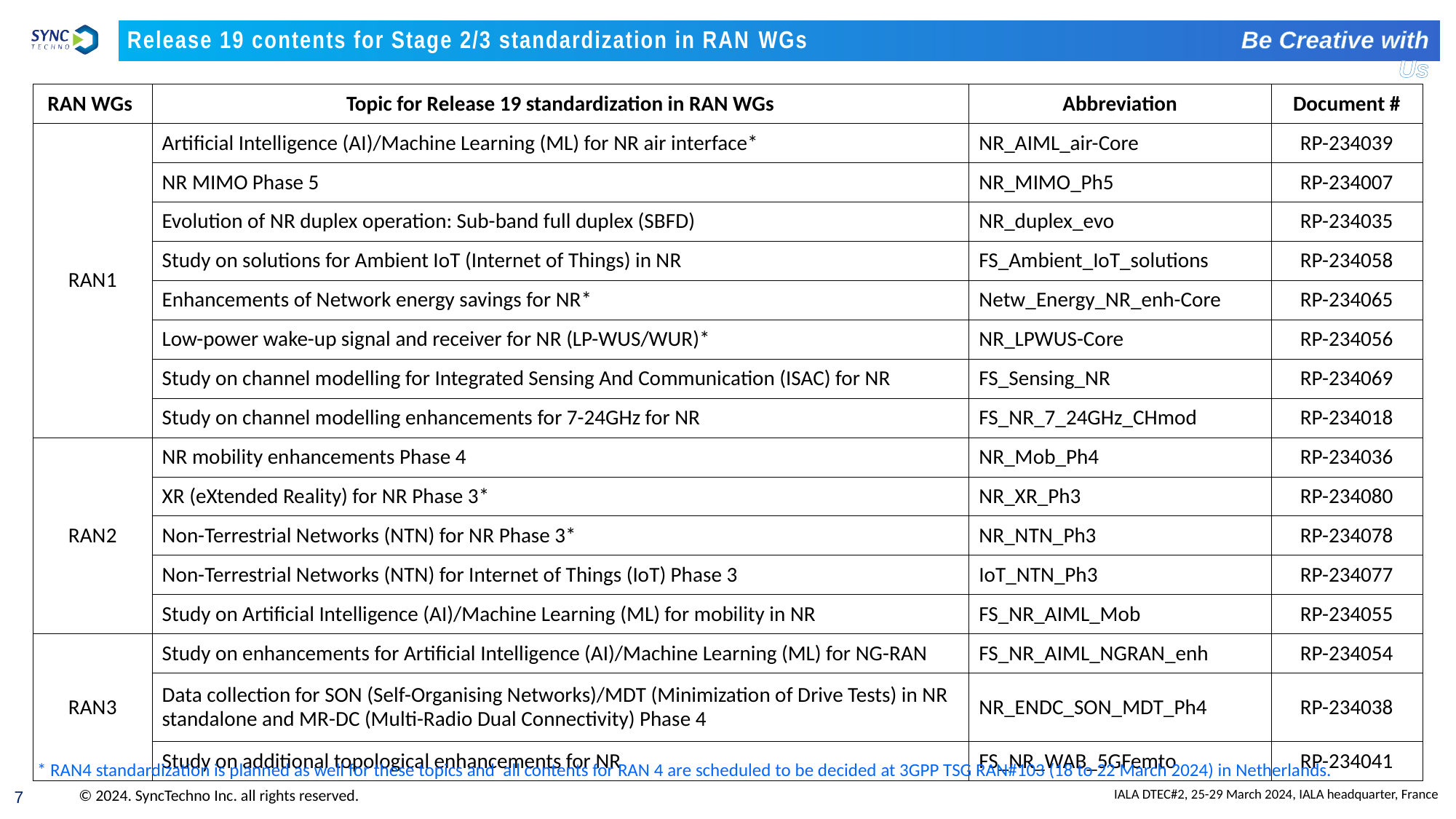

Release 19 contents for Stage 2/3 standardization in RAN WGs
| RAN WGs | Topic for Release 19 standardization in RAN WGs | Abbreviation | Document # |
| --- | --- | --- | --- |
| RAN1 | Artificial Intelligence (AI)/Machine Learning (ML) for NR air interface\* | NR\_AIML\_air-Core | RP-234039 |
|  | NR MIMO Phase 5 | NR\_MIMO\_Ph5 | RP-234007 |
|  | Evolution of NR duplex operation: Sub-band full duplex (SBFD) | NR\_duplex\_evo | RP-234035 |
|  | Study on solutions for Ambient IoT (Internet of Things) in NR | FS\_Ambient\_IoT\_solutions | RP-234058 |
|  | Enhancements of Network energy savings for NR\* | Netw\_Energy\_NR\_enh-Core | RP-234065 |
|  | Low-power wake-up signal and receiver for NR (LP-WUS/WUR)\* | NR\_LPWUS-Core | RP-234056 |
|  | Study on channel modelling for Integrated Sensing And Communication (ISAC) for NR | FS\_Sensing\_NR | RP-234069 |
|  | Study on channel modelling enhancements for 7-24GHz for NR | FS\_NR\_7\_24GHz\_CHmod | RP-234018 |
| RAN2 | NR mobility enhancements Phase 4 | NR\_Mob\_Ph4 | RP-234036 |
|  | XR (eXtended Reality) for NR Phase 3\* | NR\_XR\_Ph3 | RP-234080 |
|  | Non-Terrestrial Networks (NTN) for NR Phase 3\* | NR\_NTN\_Ph3 | RP-234078 |
|  | Non-Terrestrial Networks (NTN) for Internet of Things (IoT) Phase 3 | IoT\_NTN\_Ph3 | RP-234077 |
|  | Study on Artificial Intelligence (AI)/Machine Learning (ML) for mobility in NR | FS\_NR\_AIML\_Mob | RP-234055 |
| RAN3 | Study on enhancements for Artificial Intelligence (AI)/Machine Learning (ML) for NG-RAN | FS\_NR\_AIML\_NGRAN\_enh | RP-234054 |
|  | Data collection for SON (Self-Organising Networks)/MDT (Minimization of Drive Tests) in NR standalone and MR-DC (Multi-Radio Dual Connectivity) Phase 4 | NR\_ENDC\_SON\_MDT\_Ph4 | RP-234038 |
|  | Study on additional topological enhancements for NR | FS\_NR\_WAB\_5GFemto | RP-234041 |
* RAN4 standardization is planned as well for these topics and  all contents for RAN 4 are scheduled to be decided at 3GPP TSG RAN#103 (18 to 22 March 2024) in Netherlands.